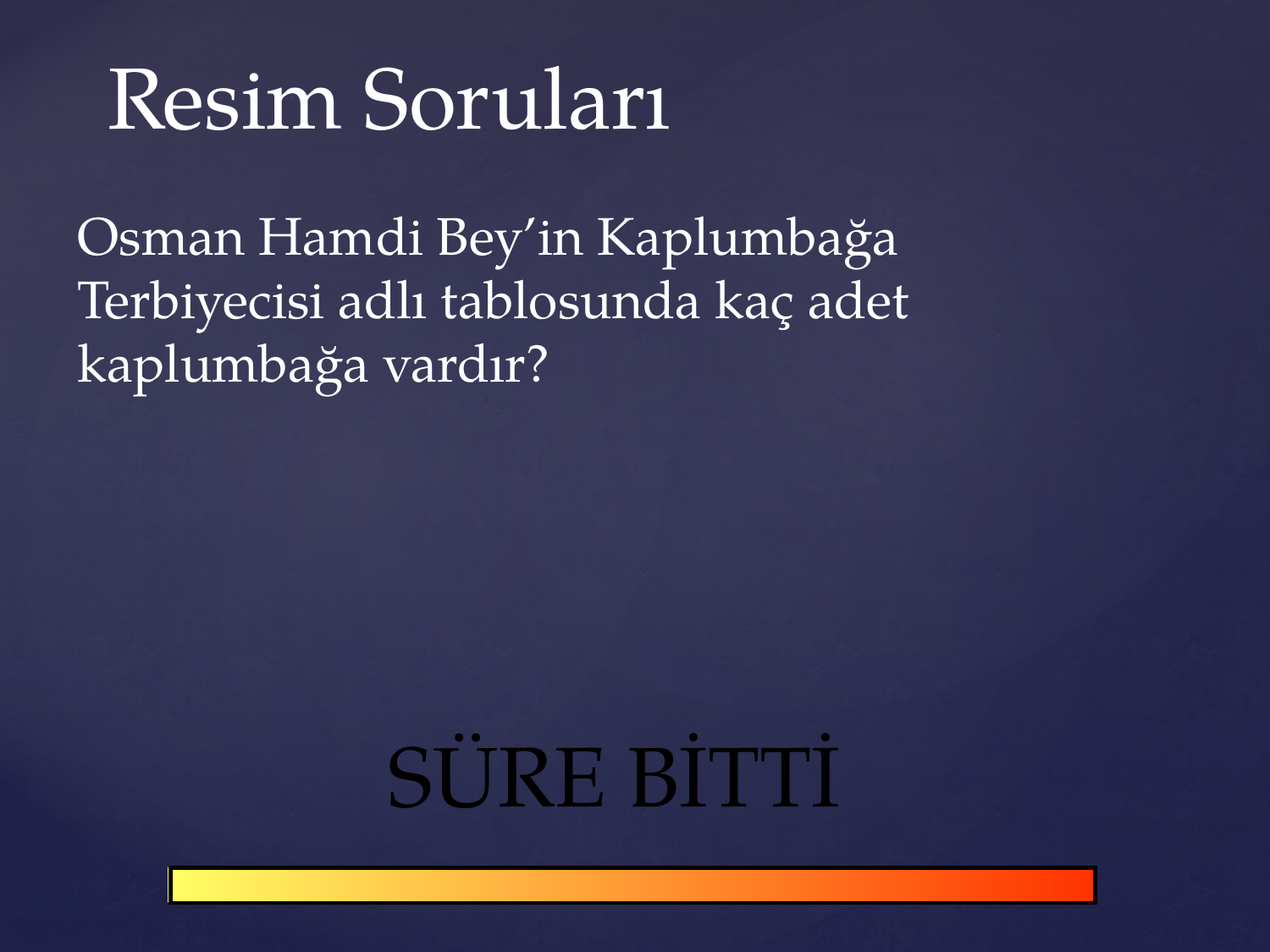

# Resim Soruları
Osman Hamdi Bey’in Kaplumbağa Terbiyecisi adlı tablosunda kaç adet kaplumbağa vardır?
SÜRE BİTTİ